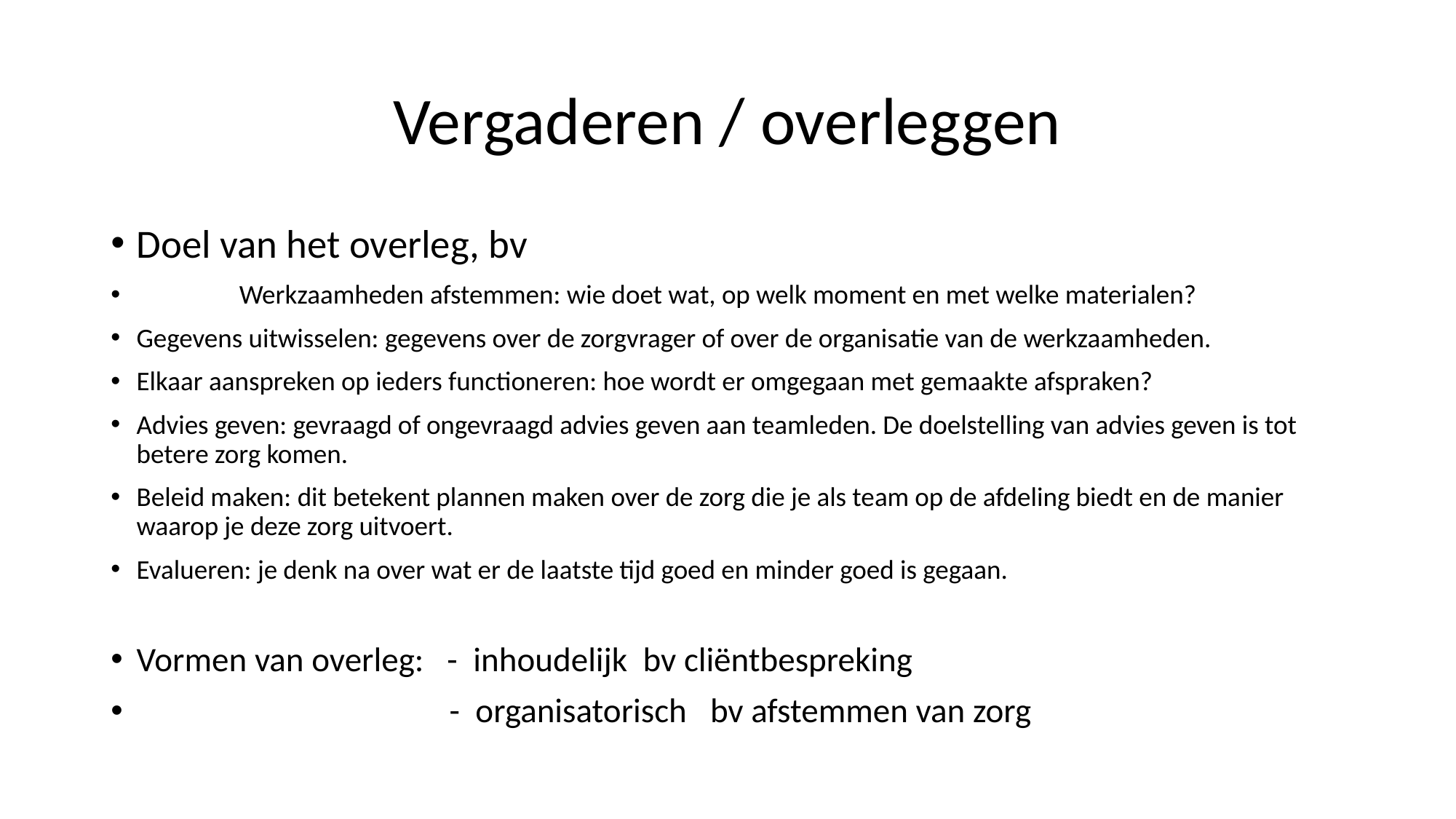

# Vergaderen / overleggen
Doel van het overleg, bv
	Werkzaamheden afstemmen: wie doet wat, op welk moment en met welke materialen?
Gegevens uitwisselen: gegevens over de zorgvrager of over de organisatie van de werkzaamheden.
Elkaar aanspreken op ieders functioneren: hoe wordt er omgegaan met gemaakte afspraken?
Advies geven: gevraagd of ongevraagd advies geven aan teamleden. De doelstelling van advies geven is tot betere zorg komen.
Beleid maken: dit betekent plannen maken over de zorg die je als team op de afdeling biedt en de manier waarop je deze zorg uitvoert.
Evalueren: je denk na over wat er de laatste tijd goed en minder goed is gegaan.

Vormen van overleg:   -  inhoudelijk  bv cliëntbespreking
                                        -  organisatorisch   bv afstemmen van zorg